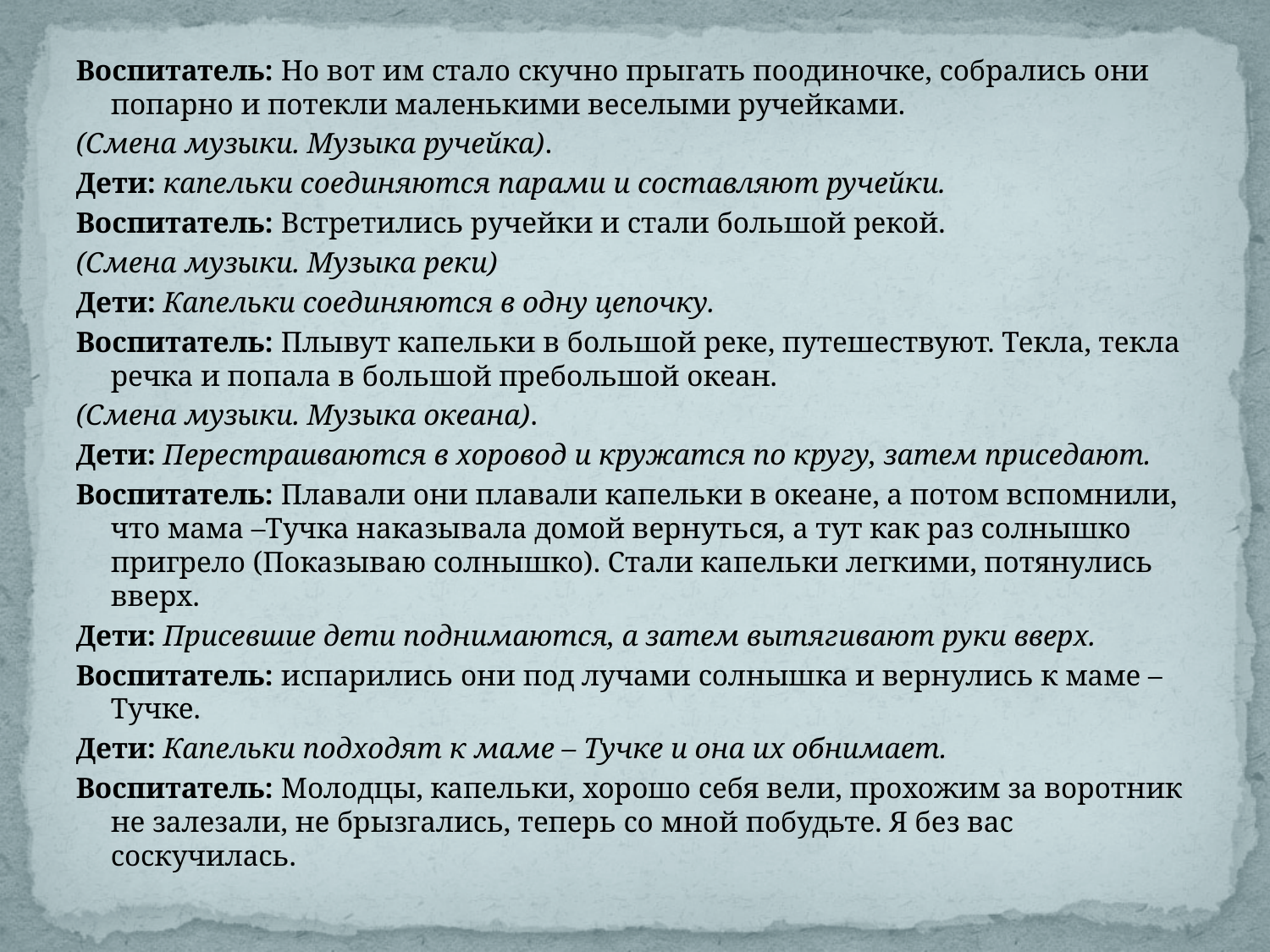

Воспитатель: Но вот им стало скучно прыгать поодиночке, собрались они попарно и потекли маленькими веселыми ручейками.
(Смена музыки. Музыка ручейка).
Дети: капельки соединяются парами и составляют ручейки.
Воспитатель: Встретились ручейки и стали большой рекой.
(Смена музыки. Музыка реки)
Дети: Капельки соединяются в одну цепочку.
Воспитатель: Плывут капельки в большой реке, путешествуют. Текла, текла речка и попала в большой пребольшой океан.
(Смена музыки. Музыка океана).
Дети: Перестраиваются в хоровод и кружатся по кругу, затем приседают.
Воспитатель: Плавали они плавали капельки в океане, а потом вспомнили, что мама –Тучка наказывала домой вернуться, а тут как раз солнышко пригрело (Показываю солнышко). Стали капельки легкими, потянулись вверх.
Дети: Присевшие дети поднимаются, а затем вытягивают руки вверх.
Воспитатель: испарились они под лучами солнышка и вернулись к маме – Тучке.
Дети: Капельки подходят к маме – Тучке и она их обнимает.
Воспитатель: Молодцы, капельки, хорошо себя вели, прохожим за воротник не залезали, не брызгались, теперь со мной побудьте. Я без вас соскучилась.